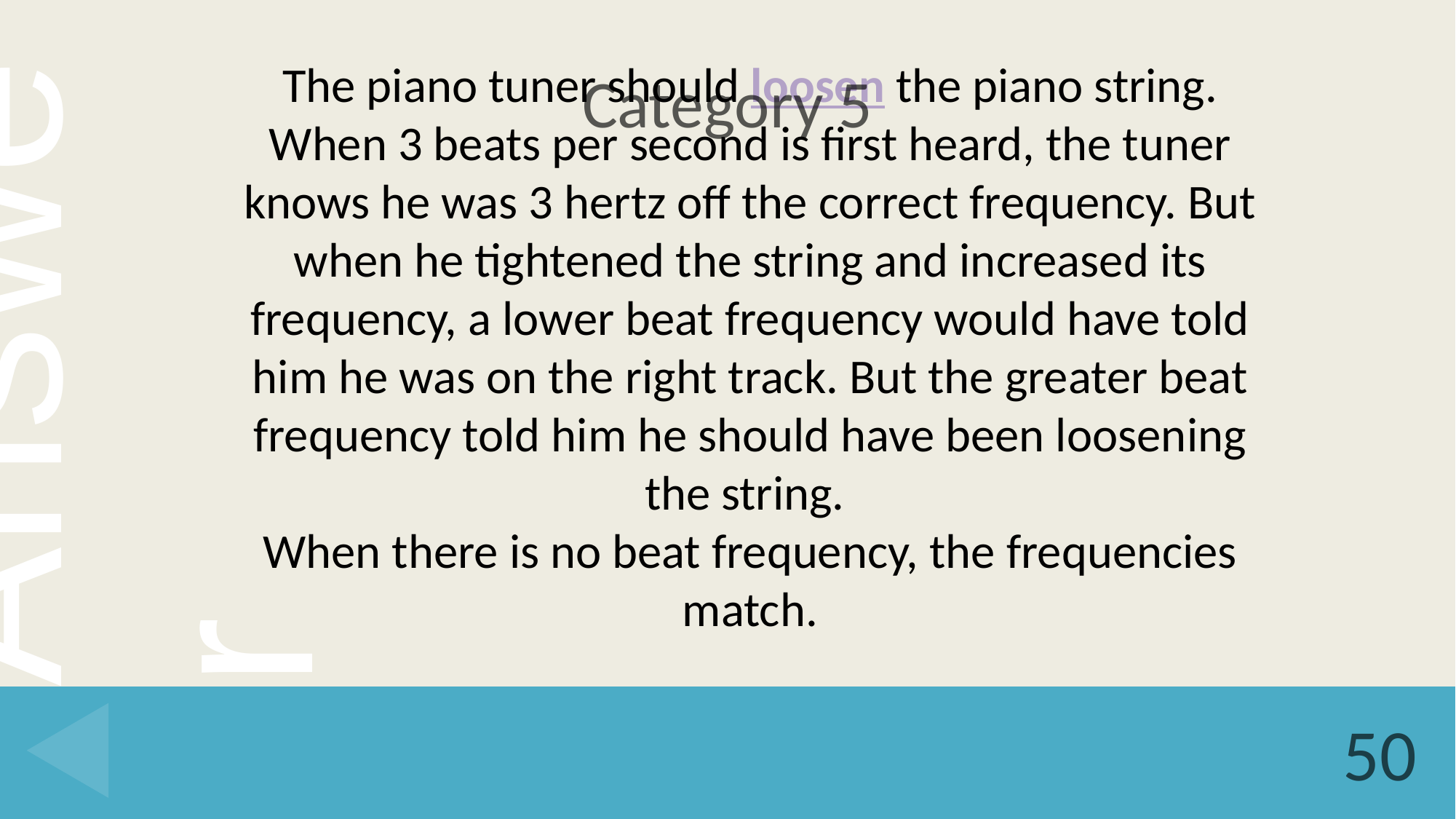

# Category 5
The piano tuner should loosen the piano string. When 3 beats per second is first heard, the tuner knows he was 3 hertz off the correct frequency. But when he tightened the string and increased its frequency, a lower beat frequency would have told him he was on the right track. But the greater beat frequency told him he should have been loosen­ing the string.
When there is no beat frequency, the frequencies match.
50